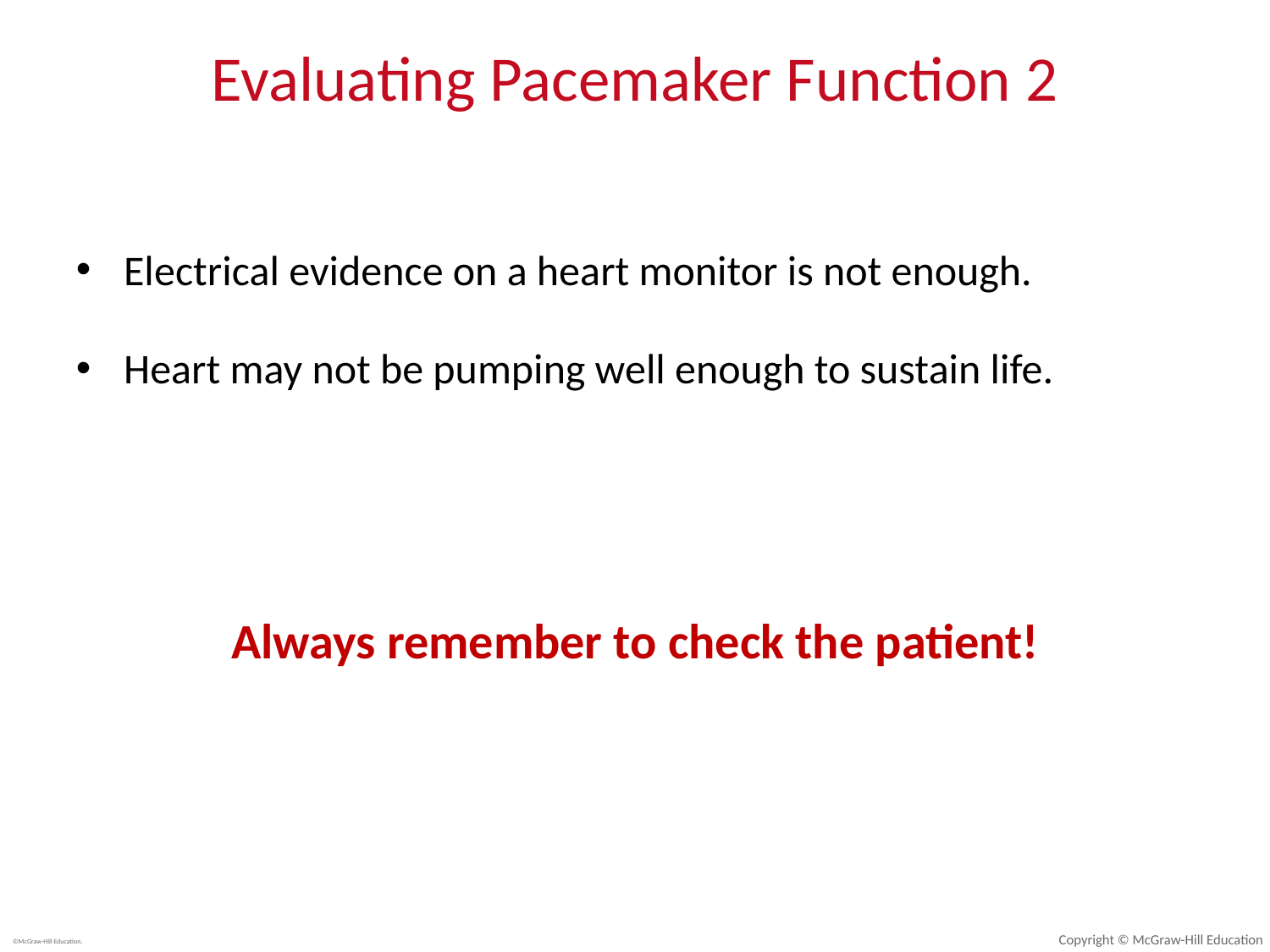

# Evaluating Pacemaker Function 2
Electrical evidence on a heart monitor is not enough.
Heart may not be pumping well enough to sustain life.
Always remember to check the patient!

Copyright © McGraw-Hill Education